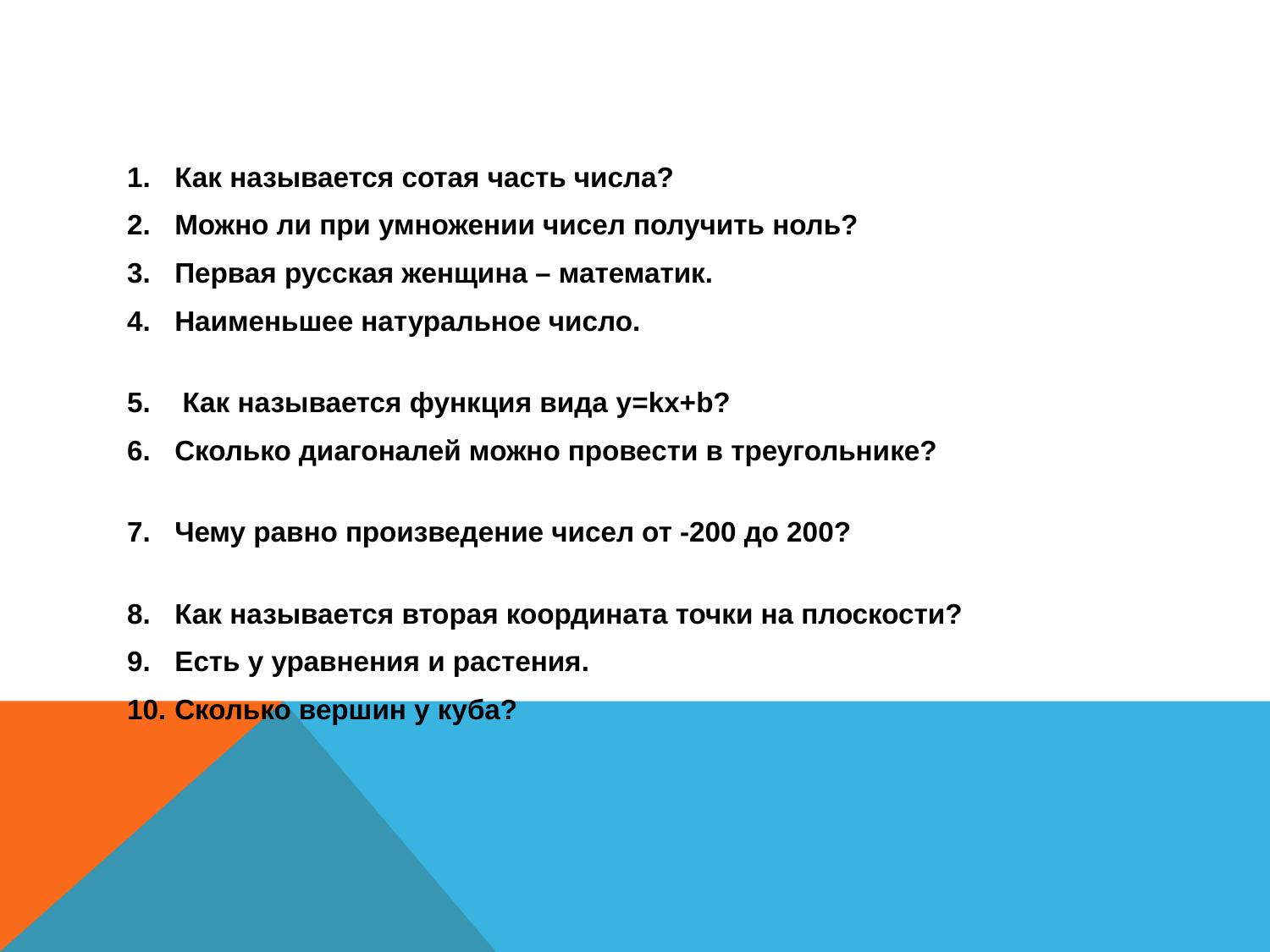

#
Как называется сотая часть числа?
Можно ли при умножении чисел получить ноль?
Первая русская женщина – математик.
Наименьшее натуральное число.
 Как называется функция вида y=kx+b?
Сколько диагоналей можно провести в треугольнике?
Чему равно произведение чисел от -200 до 200?
Как называется вторая координата точки на плоскости?
Есть у уравнения и растения.
Сколько вершин у куба?